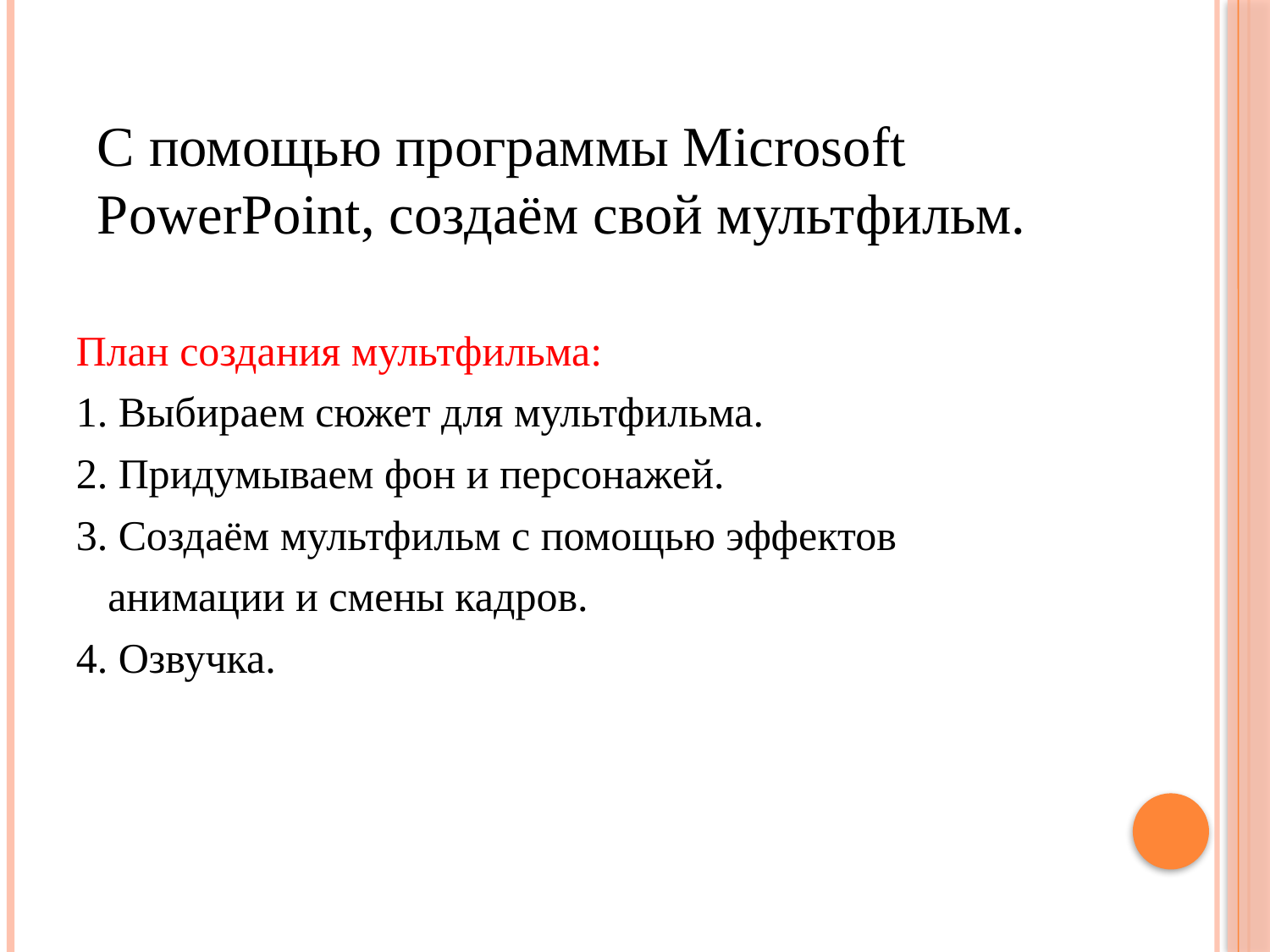

#

С помощью программы Microsoft PowerPoint, создаём свой мультфильм.

План создания мультфильма:
1. Выбираем сюжет для мультфильма.
2. Придумываем фон и персонажей.
3. Создаём мультфильм с помощью эффектов
   анимации и смены кадров.
4. Озвучка.